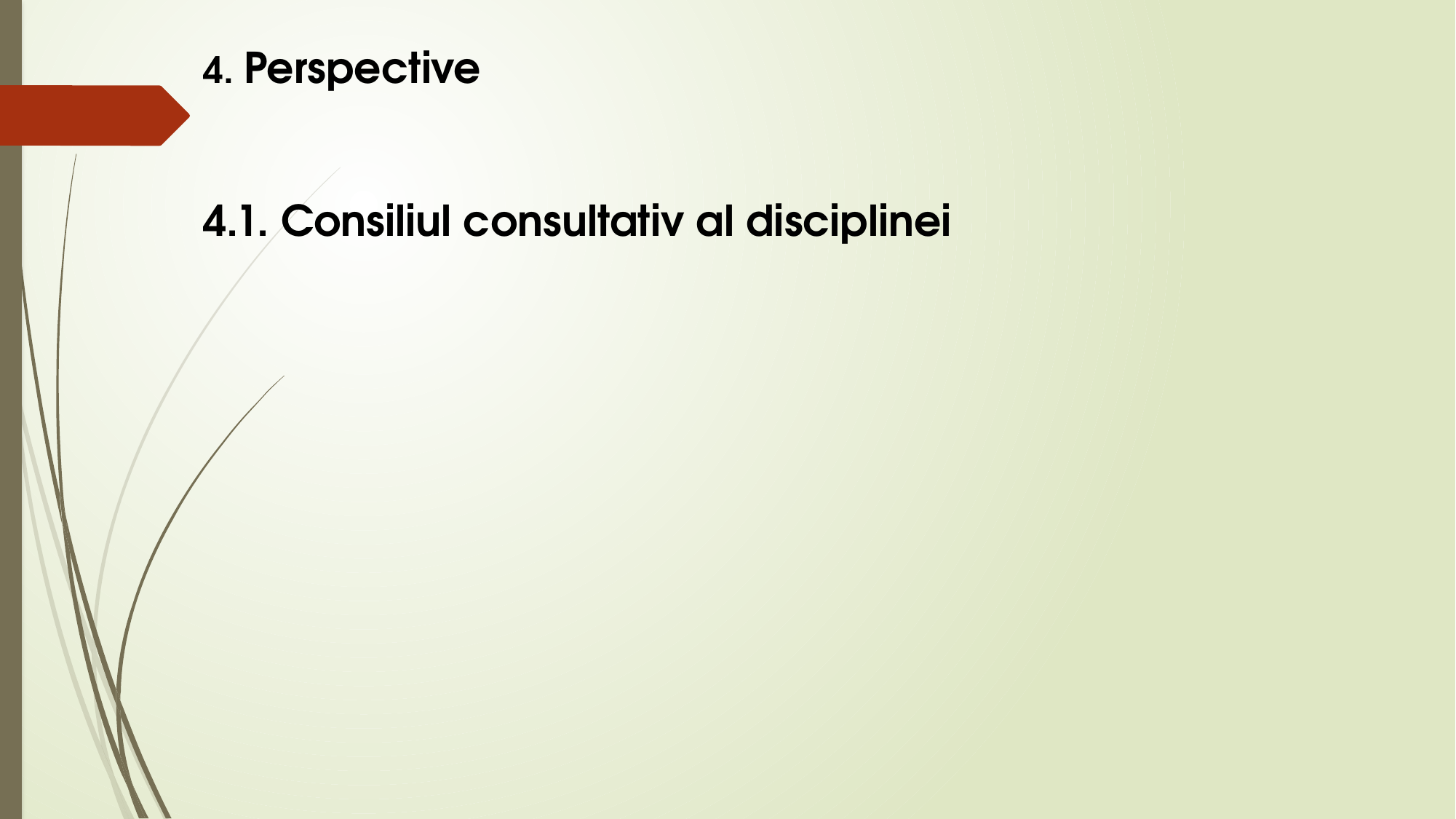

4. Perspective

4.1. Consiliul consultativ al disciplinei